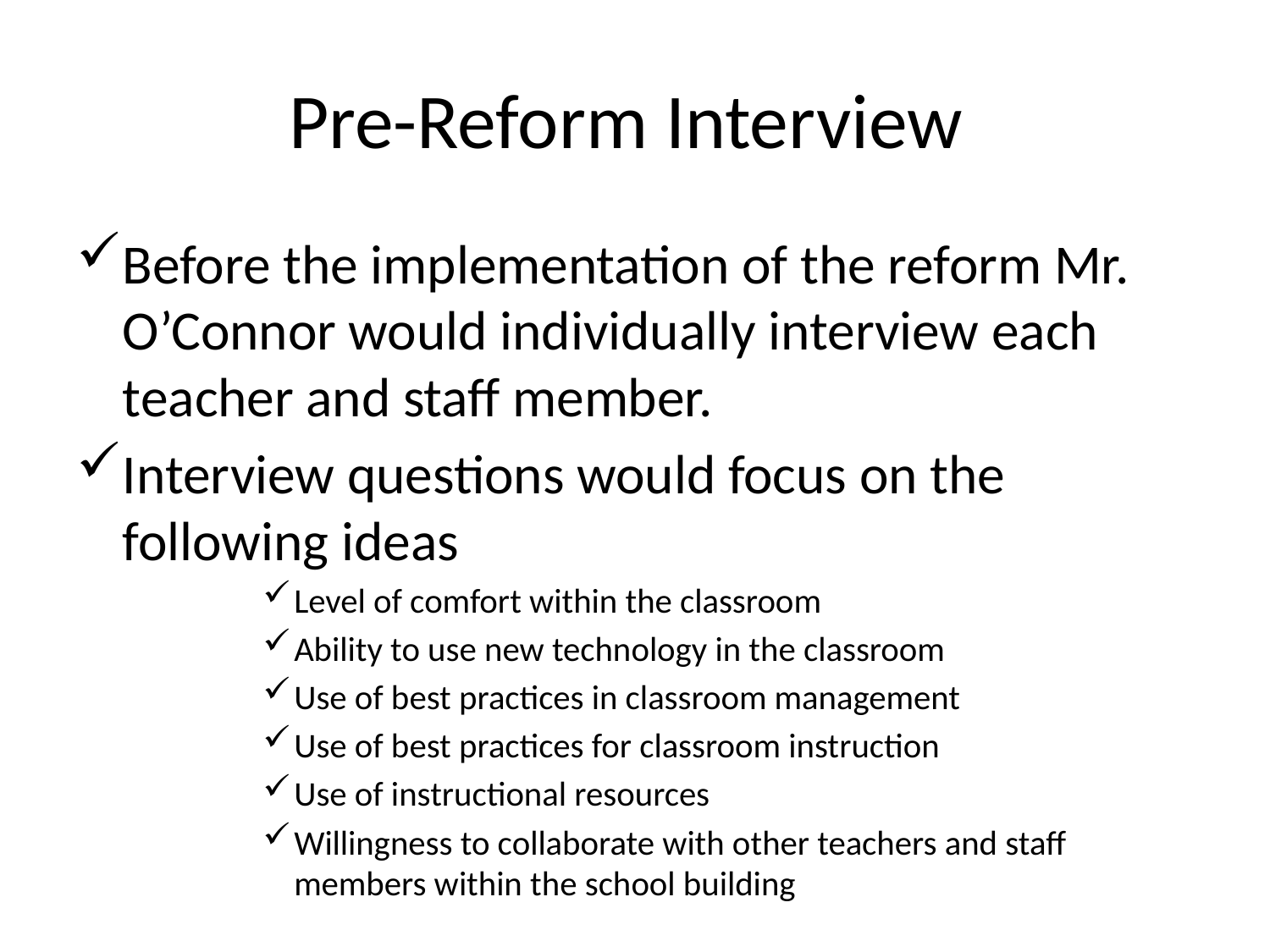

# Pre-Reform Interview
Before the implementation of the reform Mr. O’Connor would individually interview each teacher and staff member.
Interview questions would focus on the following ideas
Level of comfort within the classroom
Ability to use new technology in the classroom
Use of best practices in classroom management
Use of best practices for classroom instruction
Use of instructional resources
Willingness to collaborate with other teachers and staff members within the school building